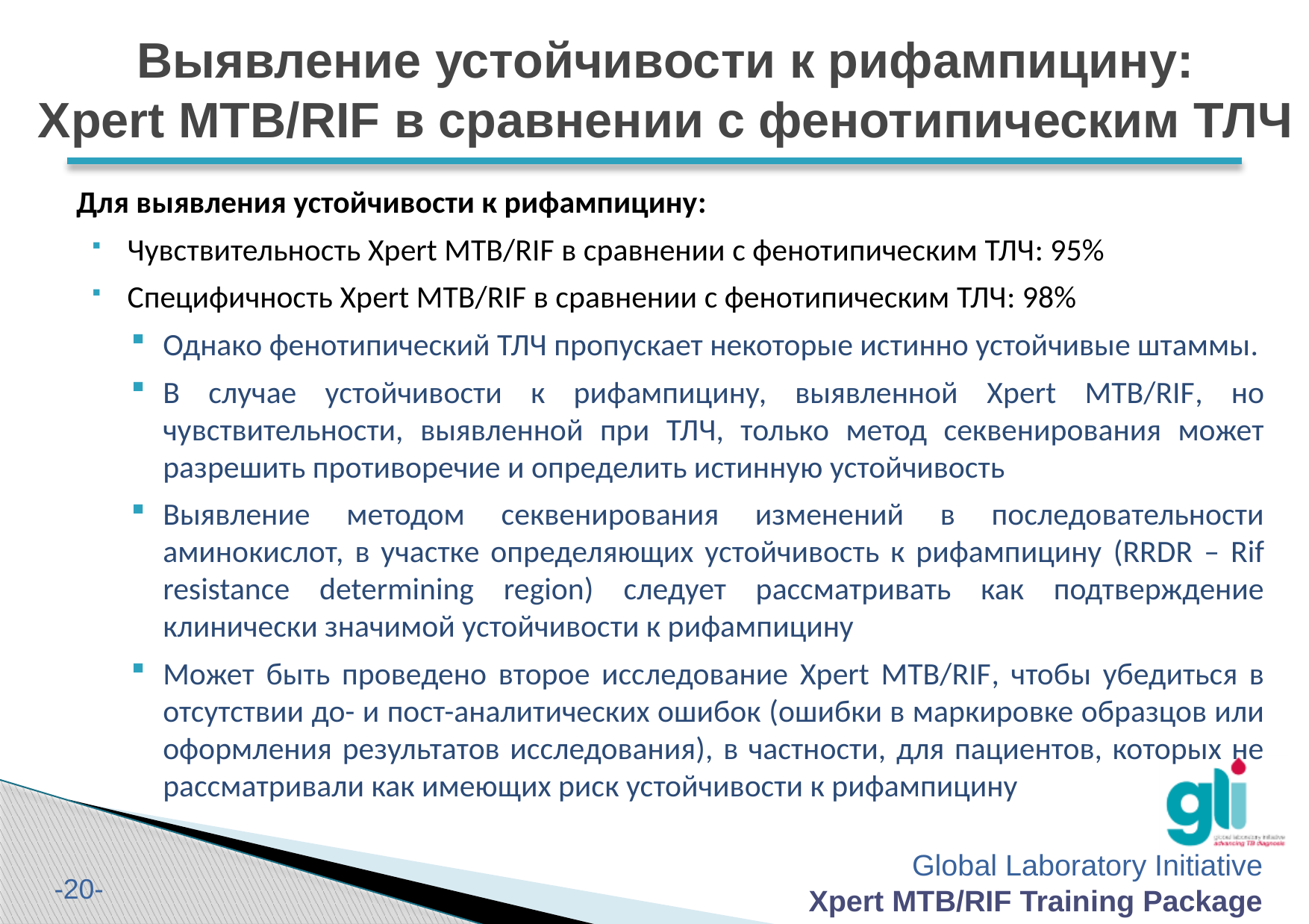

# Выявление устойчивости к рифампицину: Xpert MTB/RIF в сравнении с фенотипическим ТЛЧ
Для выявления устойчивости к рифампицину:
Чувствительность Xpert MTB/RIF в сравнении с фенотипическим ТЛЧ: 95%
Специфичность Xpert MTB/RIF в сравнении с фенотипическим ТЛЧ: 98%
Однако фенотипический ТЛЧ пропускает некоторые истинно устойчивые штаммы.
В случае устойчивости к рифампицину, выявленной Xpert MTB/RIF, но чувствительности, выявленной при ТЛЧ, только метод секвенирования может разрешить противоречие и определить истинную устойчивость
Выявление методом секвенирования изменений в последовательности аминокислот, в участке определяющих устойчивость к рифампицину (RRDR – Rif resistance determining region) следует рассматривать как подтверждение клинически значимой устойчивости к рифампицину
Может быть проведено второе исследование Xpert MTB/RIF, чтобы убедиться в отсутствии до- и пост-аналитических ошибок (ошибки в маркировке образцов или оформления результатов исследования), в частности, для пациентов, которых не рассматривали как имеющих риск устойчивости к рифампицину